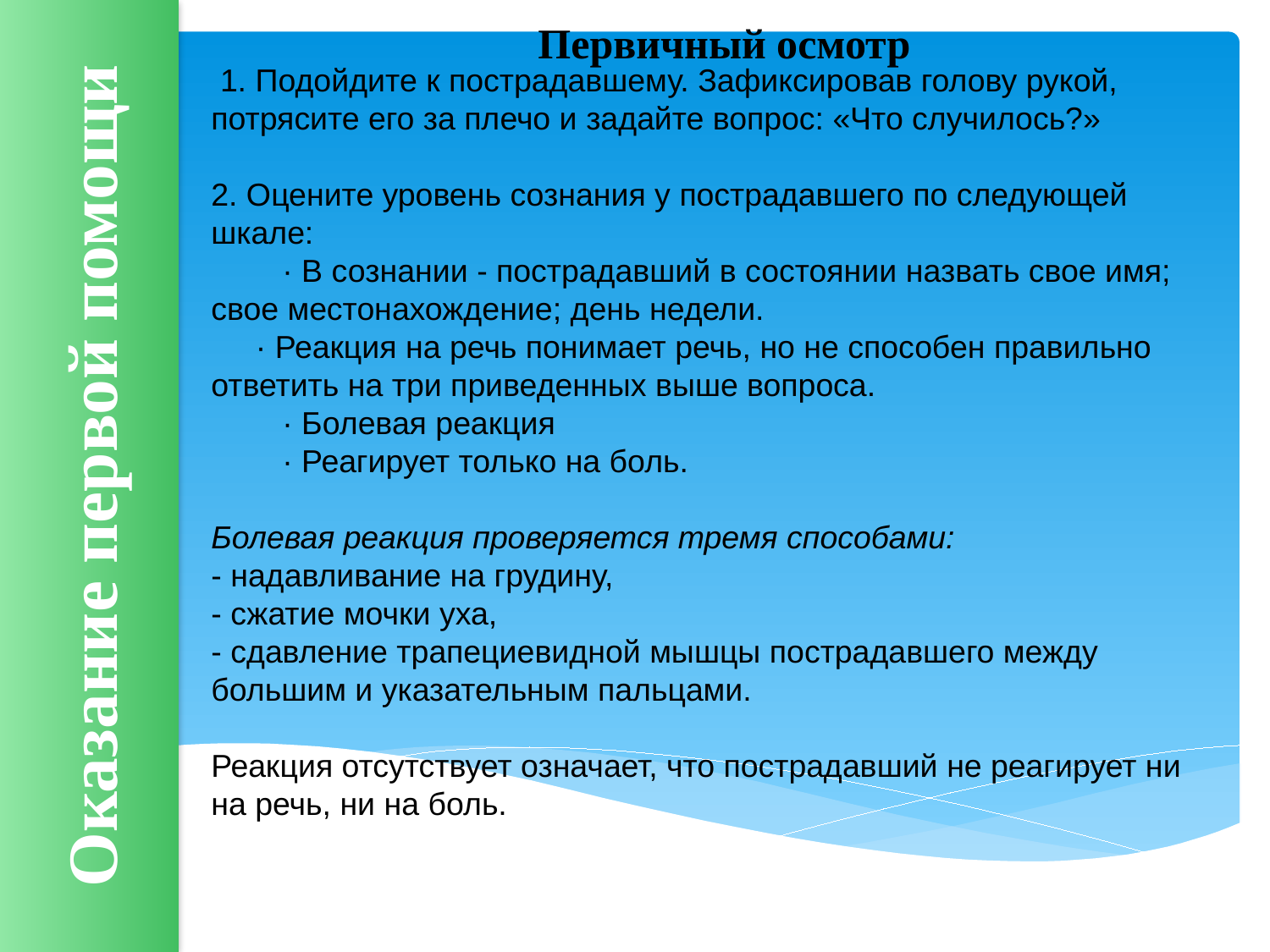

Первичный осмотр
 1. Подойдите к пострадавшему. Зафиксировав голову рукой, потрясите его за плечо и задайте вопрос: «Что случилось?»

2. Оцените уровень сознания у пострадавшего по следующей шкале:
        · В сознании - пострадавший в состоянии назвать свое имя; свое местонахождение; день недели.
     · Реакция на речь понимает речь, но не способен правильно ответить на три приведенных выше вопроса.
        · Болевая реакция
        · Реагирует только на боль.

Болевая реакция проверяется тремя способами:
- надавливание на грудину,
- сжатие мочки уха,
- сдавление трапециевидной мышцы пострадавшего между большим и указательным пальцами.
Реакция отсутствует означает, что пострадавший не реагирует ни на речь, ни на боль.

Оказание первой помощи